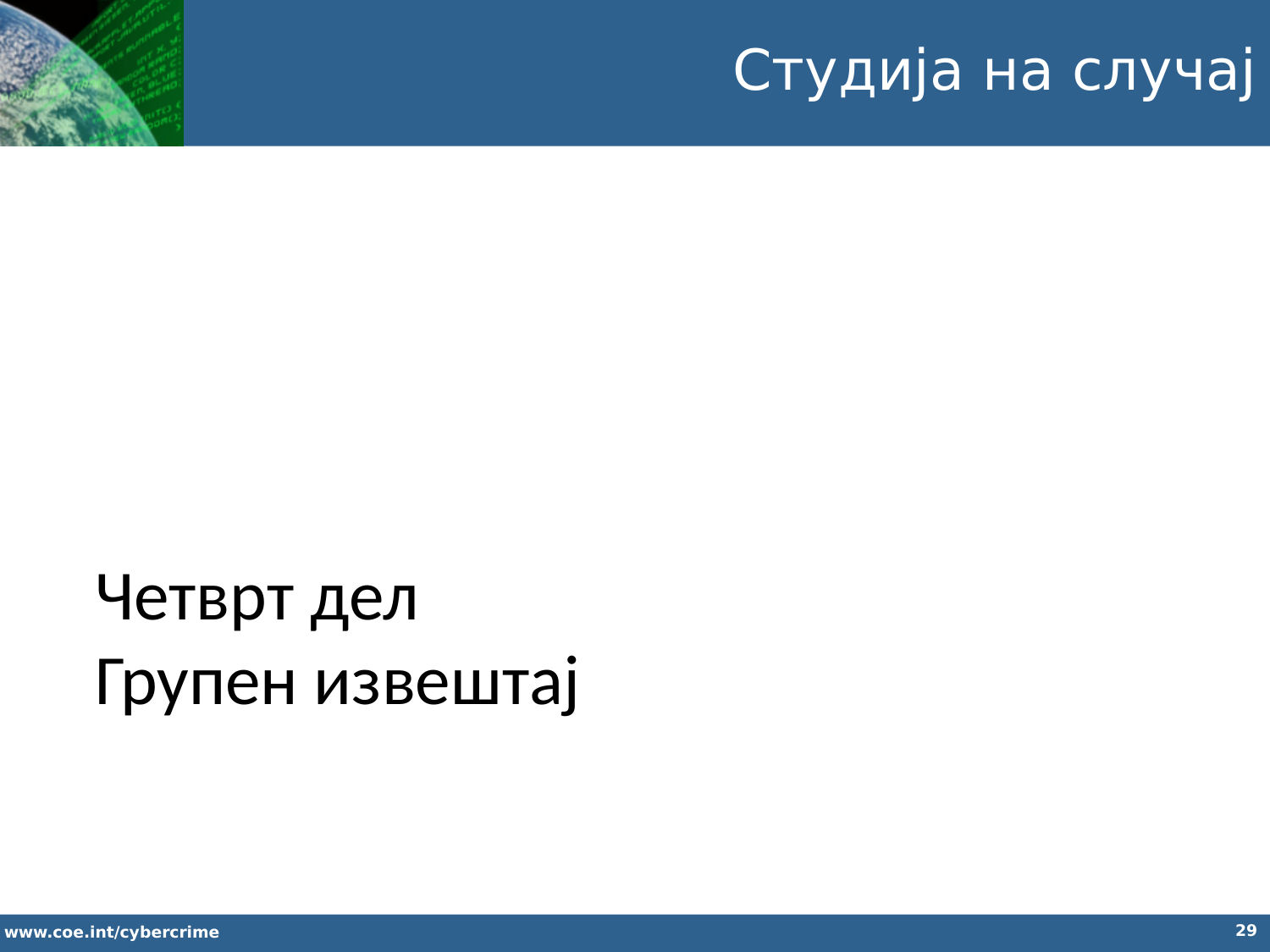

Студија на случај
Четврт дел
Групен извештај
29